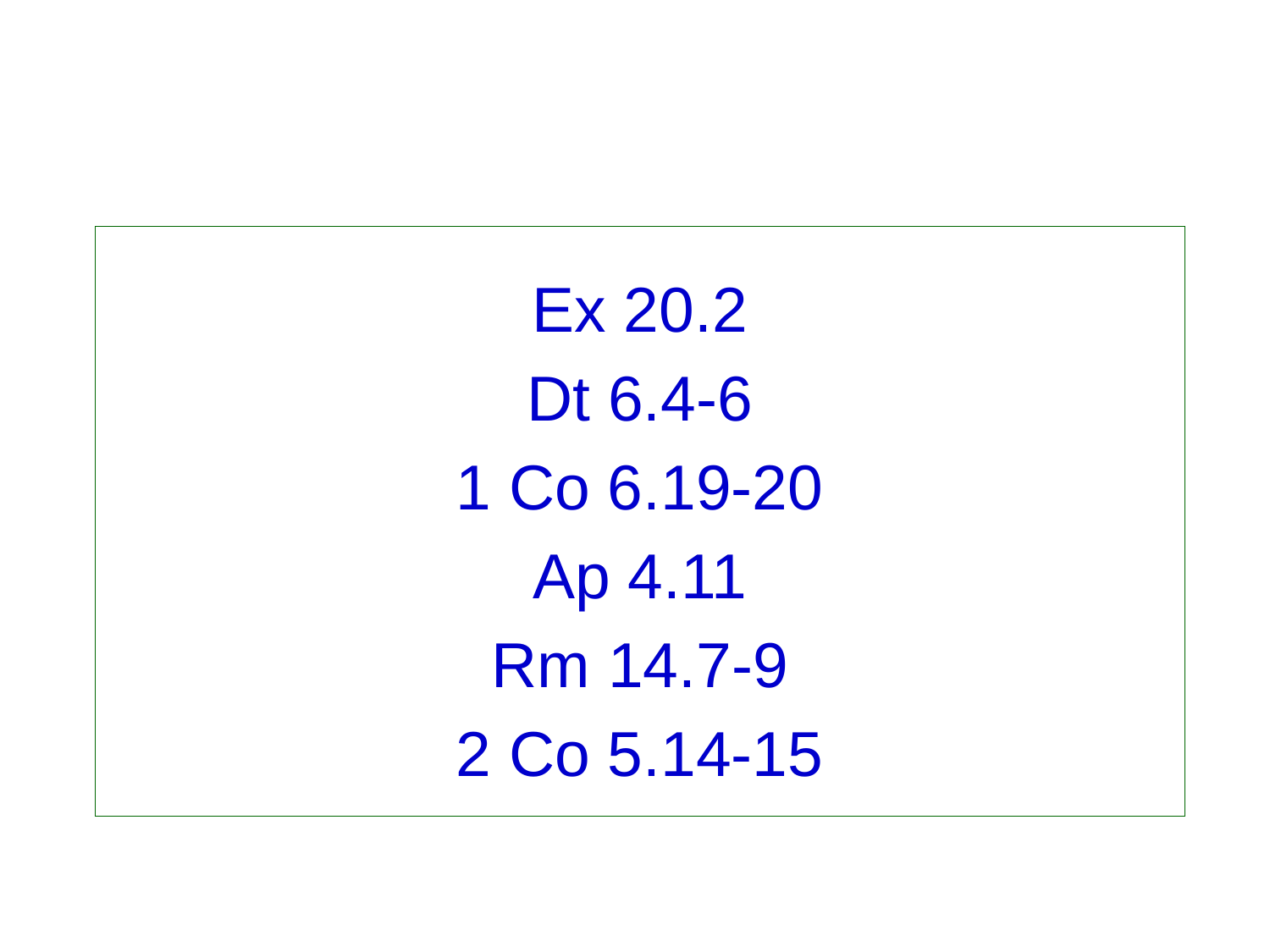

Ex 20.2
Dt 6.4-6
1 Co 6.19-20
Ap 4.11
Rm 14.7-9
2 Co 5.14-15